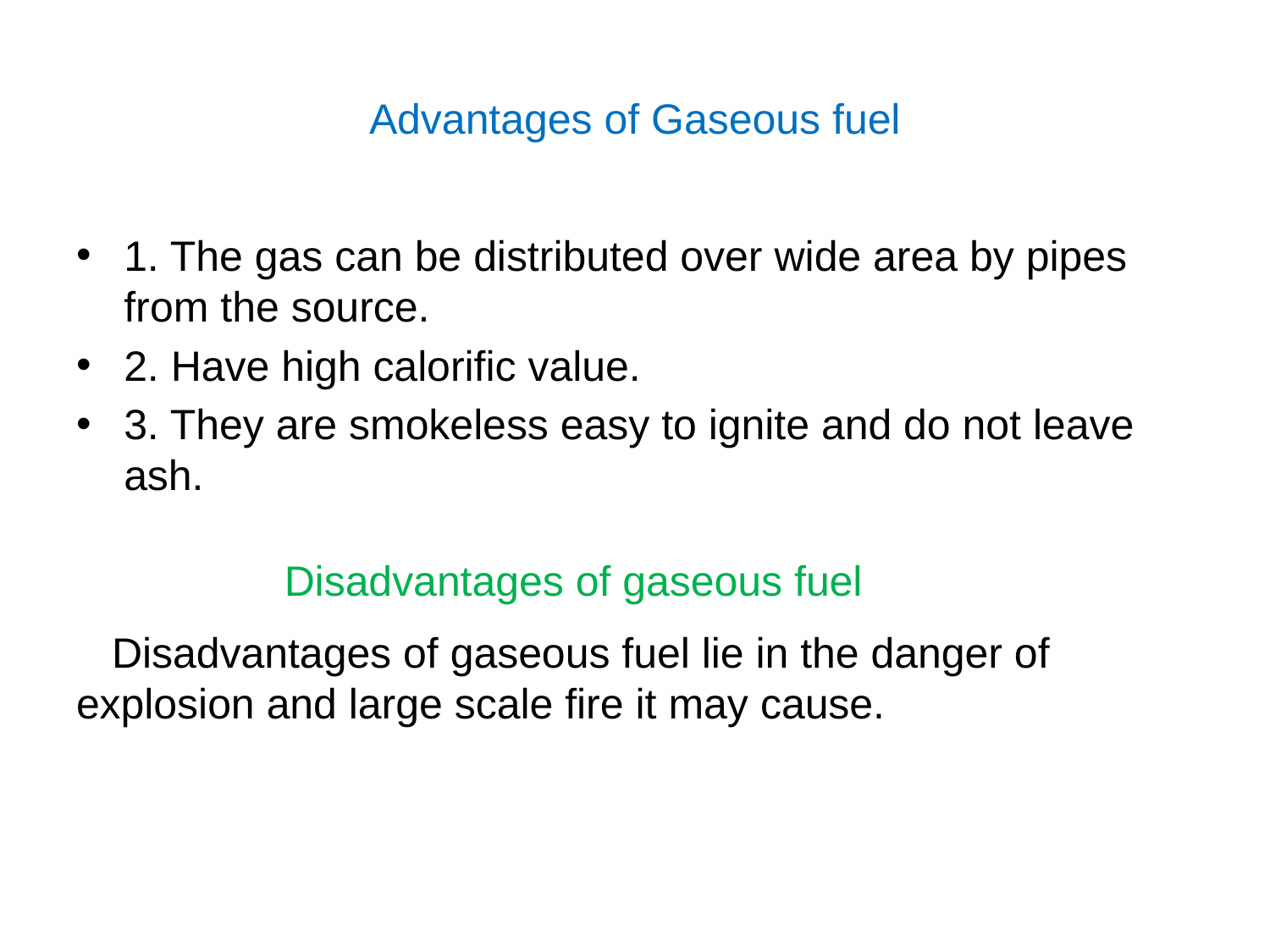

# Advantages of Gaseous fuel
1. The gas can be distributed over wide area by pipes from the source.
2. Have high calorific value.
3. They are smokeless easy to ignite and do not leave ash.

   Disadvantages of gaseous fuel lie in the danger of explosion and large scale fire it may cause.

              Disadvantages of gaseous fuel